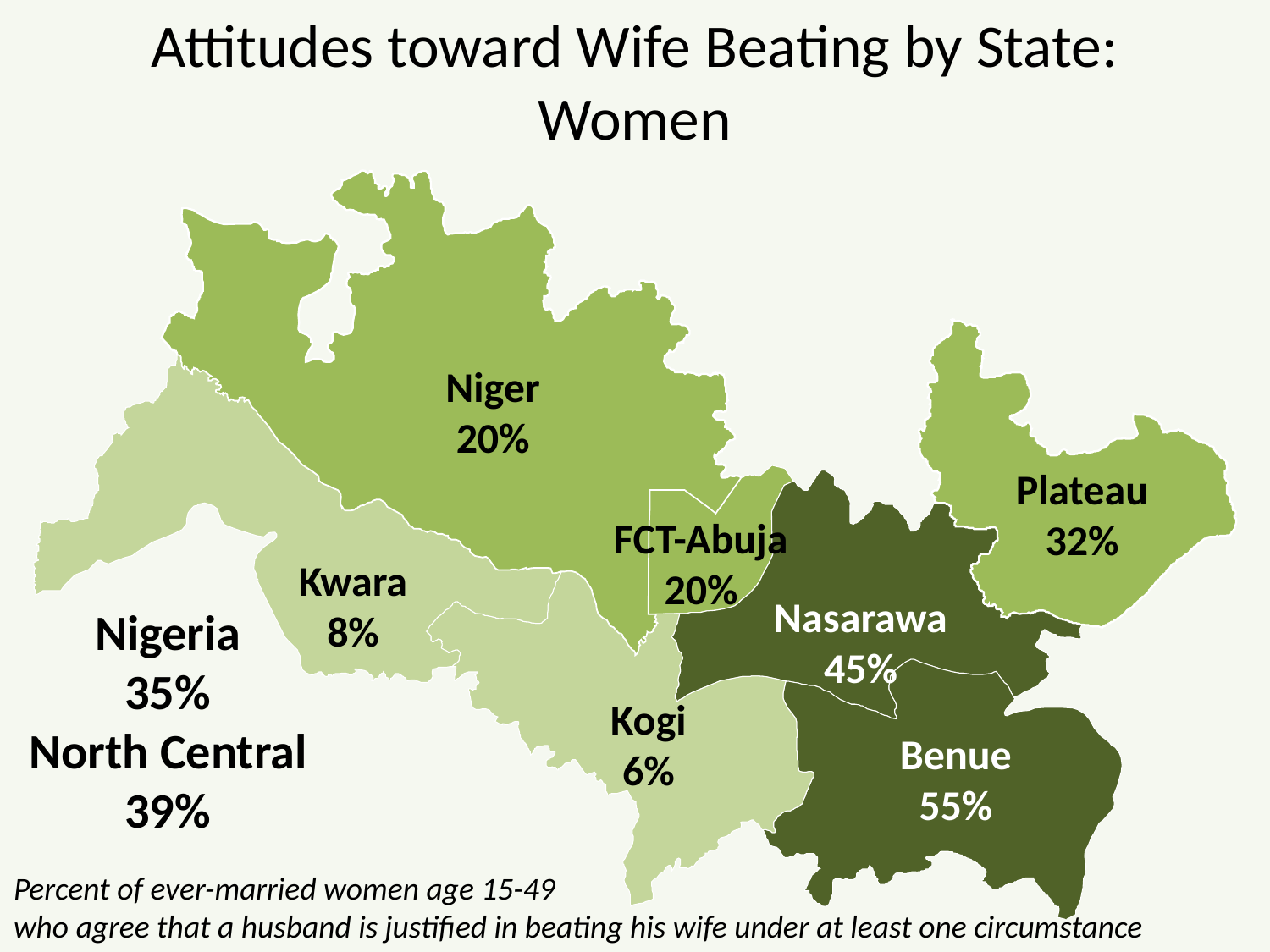

# Attitudes toward Wife Beating by State: Women

Niger
20%
Plateau
32%
FCT-Abuja
20%
Kwara
8%
Nasarawa
45%
Nigeria
35%
North Central
39%
Kogi
6%
Benue
55%
Percent of ever-married women age 15-49
who agree that a husband is justified in beating his wife under at least one circumstance